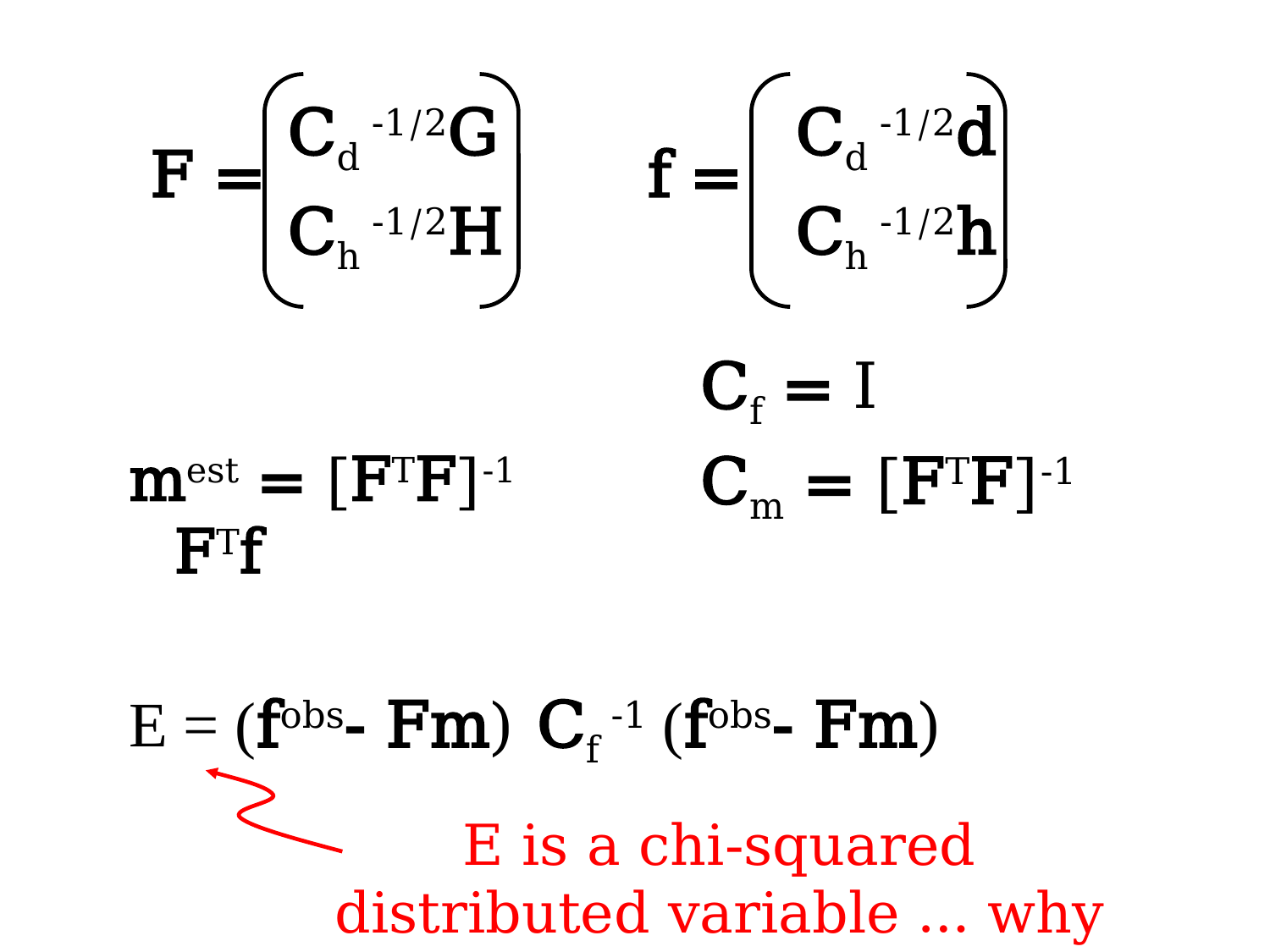

Cd -1/2G
Ch -1/2H

Cd -1/2d
Ch -1/2h

F =

f =

Cf = I

mest = [FTF]-1 FTf

Cm = [FTF]-1

E = (fobs- Fm) Cf -1 (fobs- Fm)

E is a chi-squared distributed variable … why